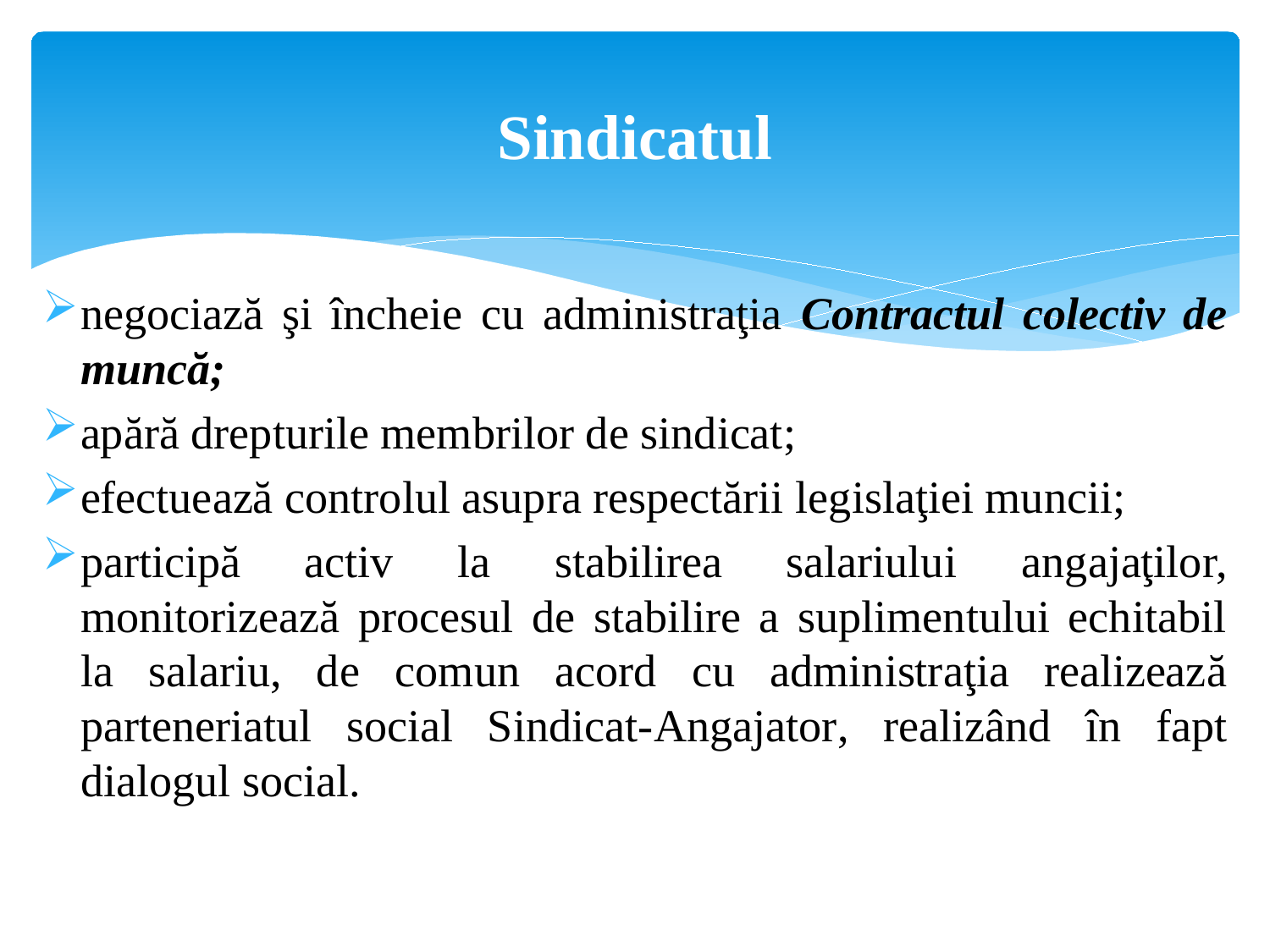

# Sindicatul
negociază şi încheie cu administraţia Contractul colectiv de muncă;
apără drepturile membrilor de sindicat;
efectuează controlul asupra respectării legislaţiei muncii;
participă activ la stabilirea salariului angajaţilor, monitorizează procesul de stabilire a suplimentului echitabil la salariu, de comun acord cu administraţia realizează parteneriatul social Sindicat-Angajator, realizând în fapt dialogul social.